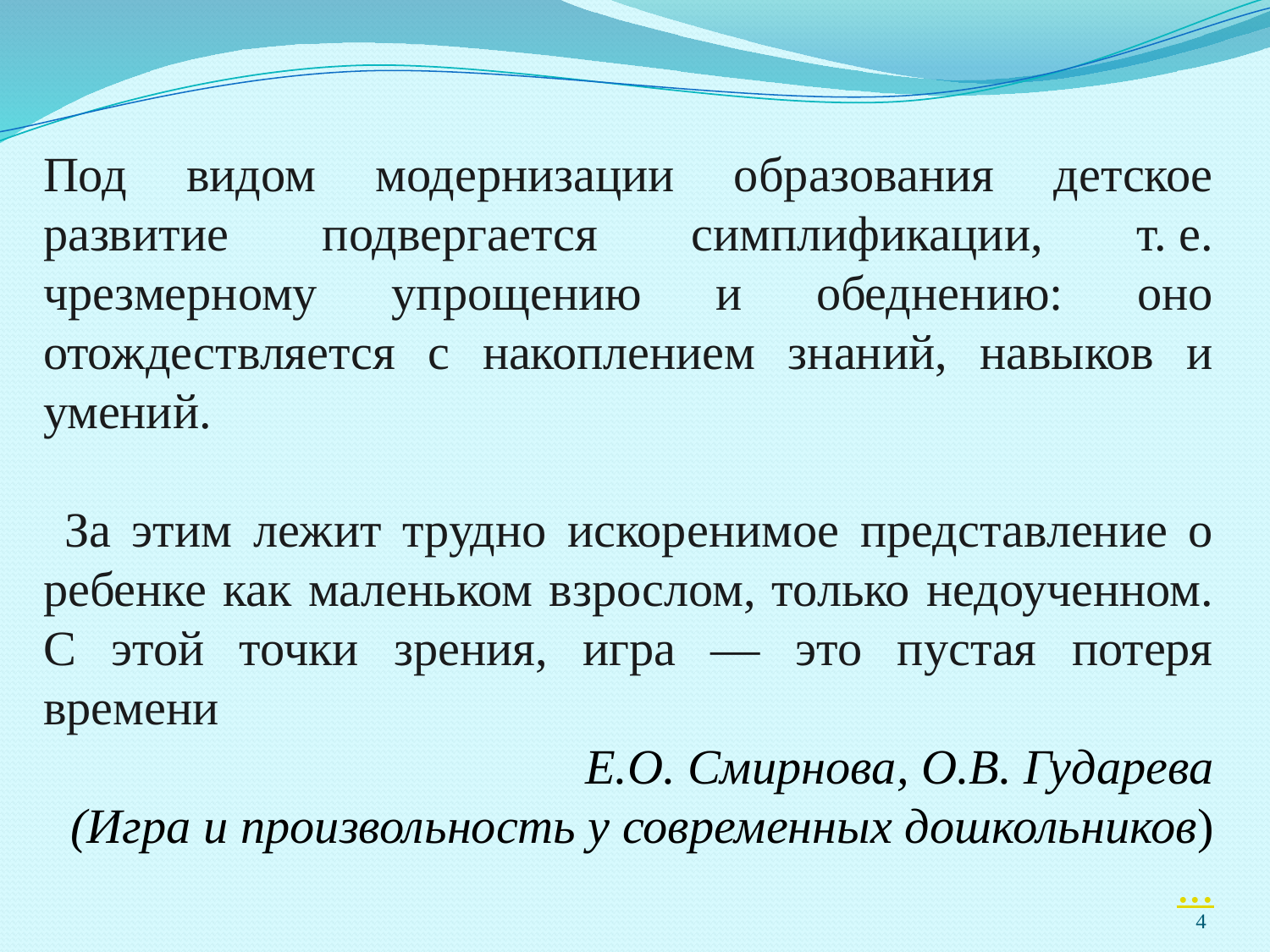

Под видом модернизации образования детское развитие подвергается симплификации, т. е. чрезмерному упрощению и обеднению: оно отождествляется с накоплением знаний, навыков и умений.

 За этим лежит трудно искоренимое представление о ребенке как маленьком взрослом, только недоученном. С этой точки зрения, игра — это пустая потеря времени
Е.О. Смирнова, О.В. Гударева
(Игра и произвольность у современных дошкольников)
...
4